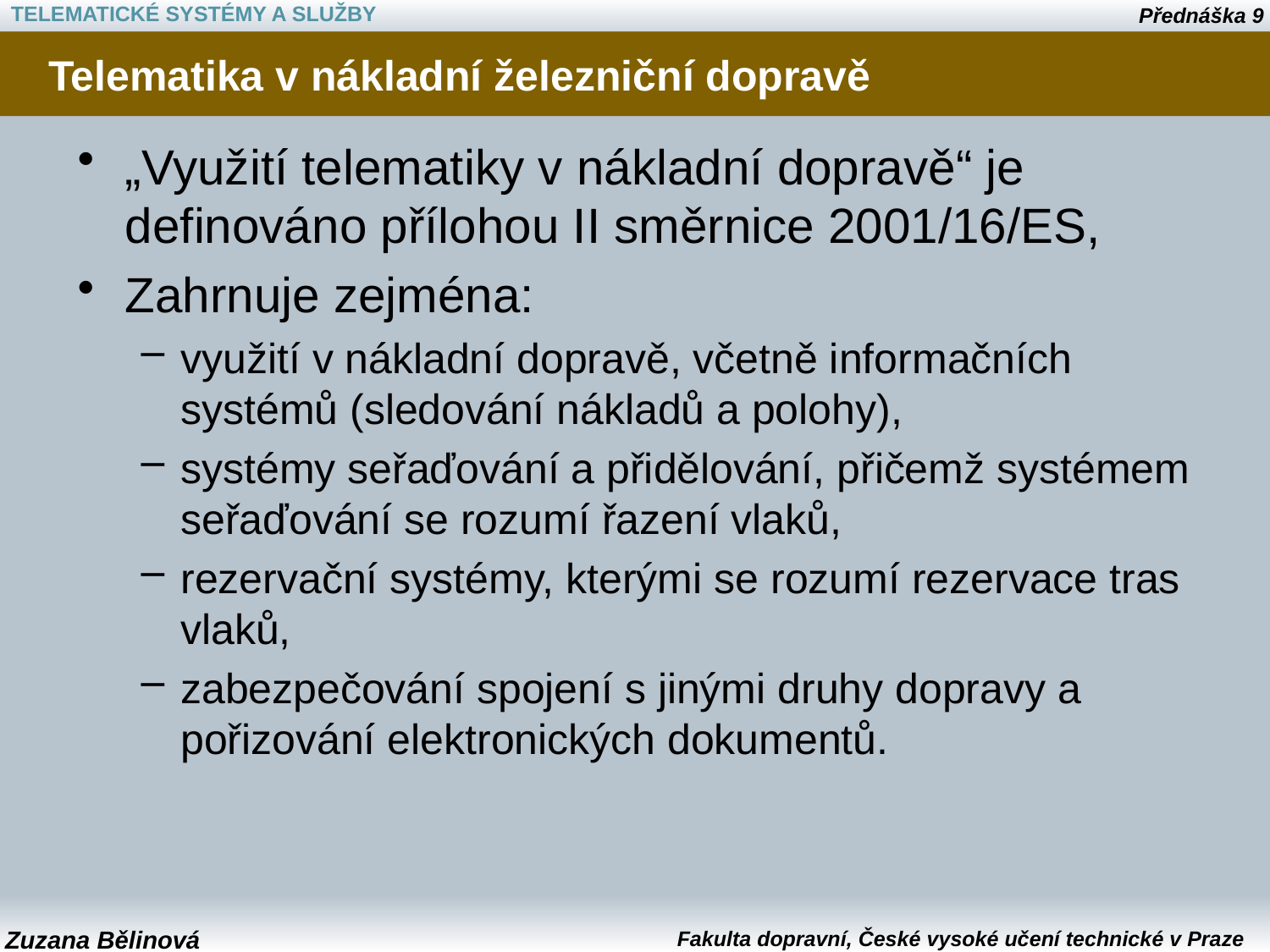

# Telematika v nákladní železniční dopravě
„Využití telematiky v nákladní dopravě“ je definováno přílohou II směrnice 2001/16/ES,
Zahrnuje zejména:
využití v nákladní dopravě, včetně informačních systémů (sledování nákladů a polohy),
systémy seřaďování a přidělování, přičemž systémem seřaďování se rozumí řazení vlaků,
rezervační systémy, kterými se rozumí rezervace tras vlaků,
zabezpečování spojení s jinými druhy dopravy a pořizování elektronických dokumentů.